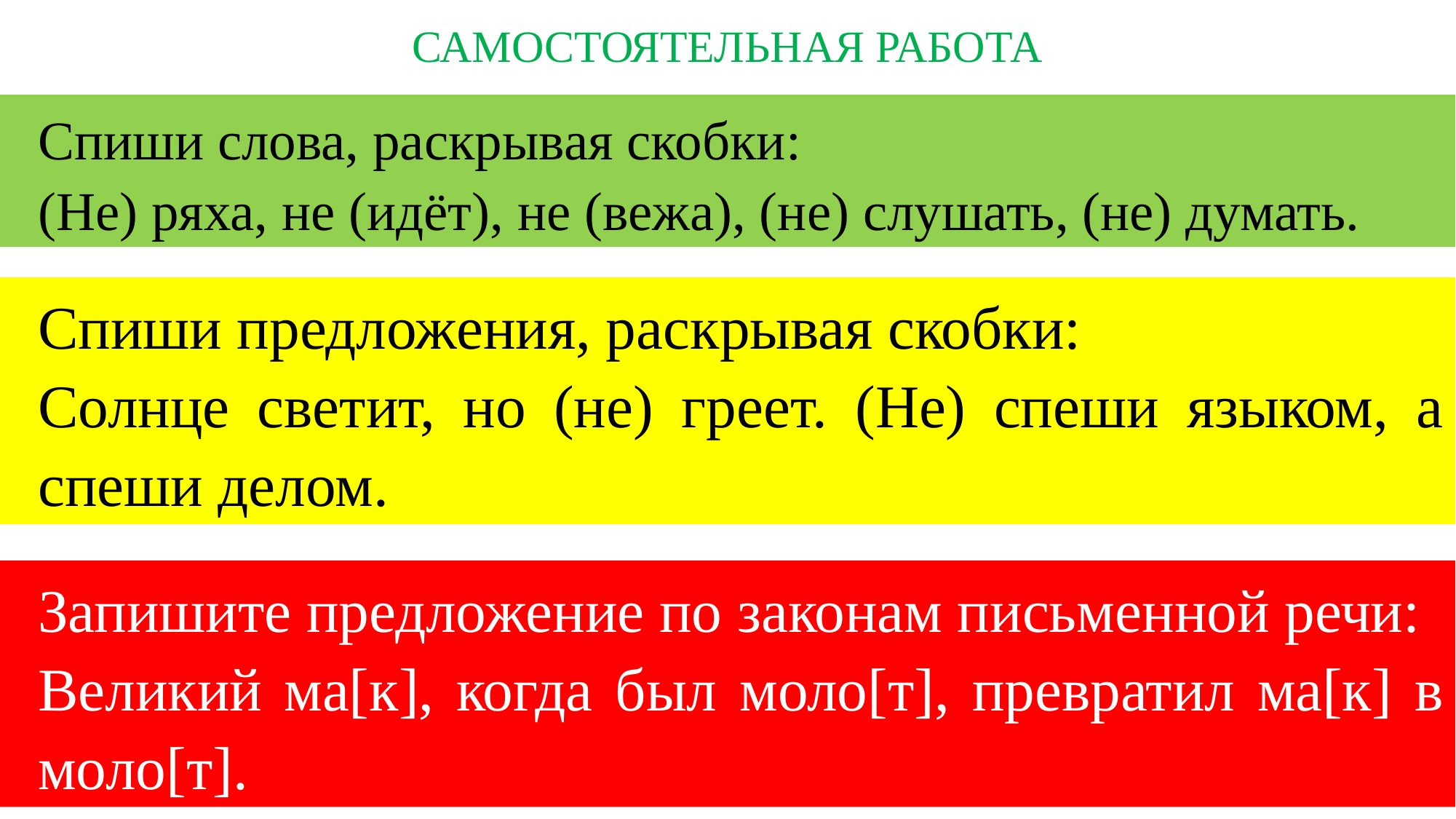

# САМОСТОЯТЕЛЬНАЯ РАБОТА
Спиши слова, раскрывая скобки:
(Не) ряха, не (идёт), не (вежа), (не) слушать, (не) думать.
Спиши предложения, раскрывая скобки:
Солнце светит, но (не) греет. (Не) спеши языком, а спеши делом.
Запишите предложение по законам письменной речи:
Великий ма[к], когда был моло[т], превратил ма[к] в моло[т].